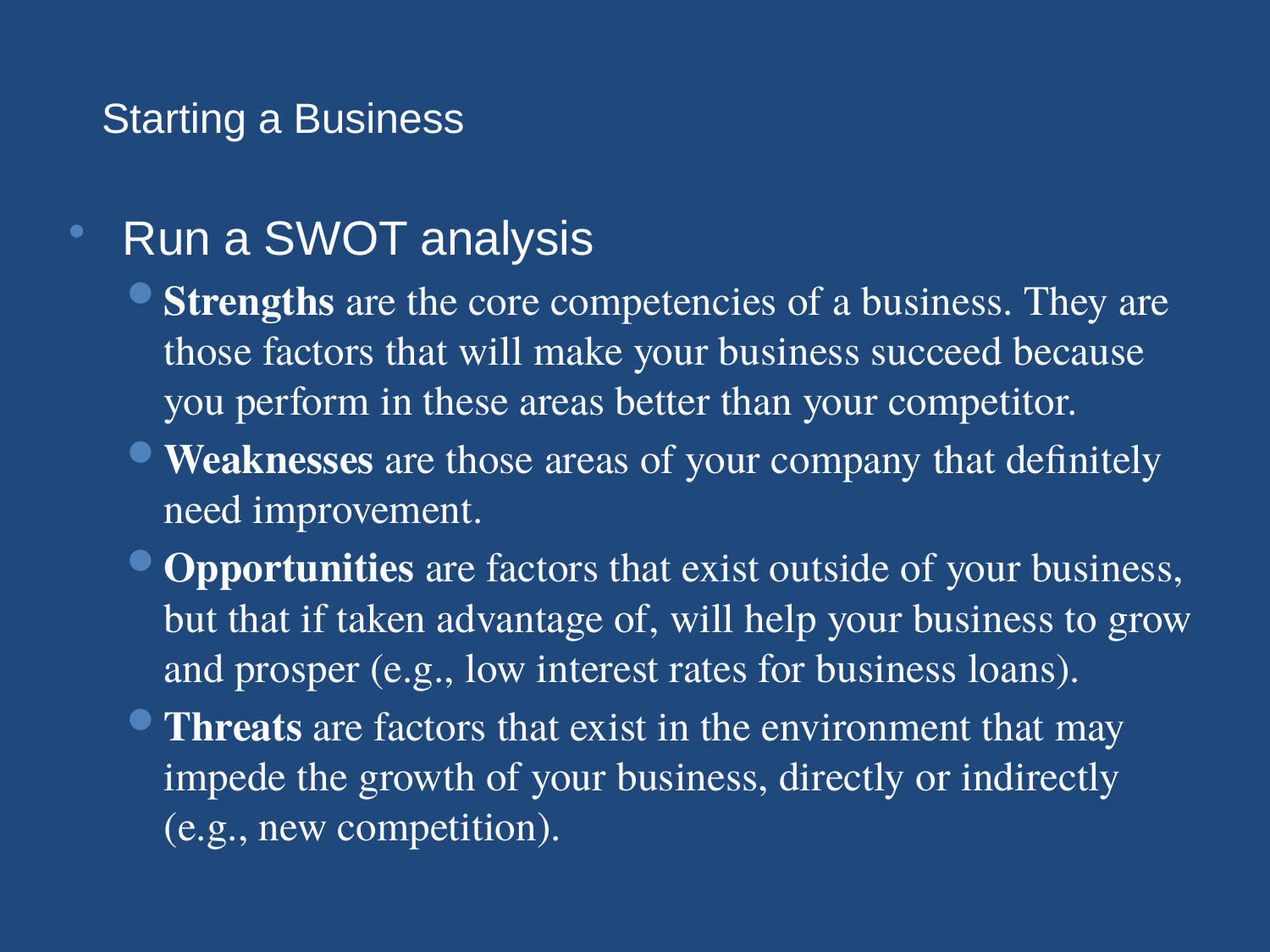

# Starting a Business
Run a SWOT analysis
Strengths are the core competencies of a business. They are those factors that will make your business succeed because you perform in these areas better than your competitor.
Weaknesses are those areas of your company that definitely need improvement.
Opportunities are factors that exist outside of your business, but that if taken advantage of, will help your business to grow and prosper (e.g., low interest rates for business loans).
Threats are factors that exist in the environment that may impede the growth of your business, directly or indirectly (e.g., new competition).